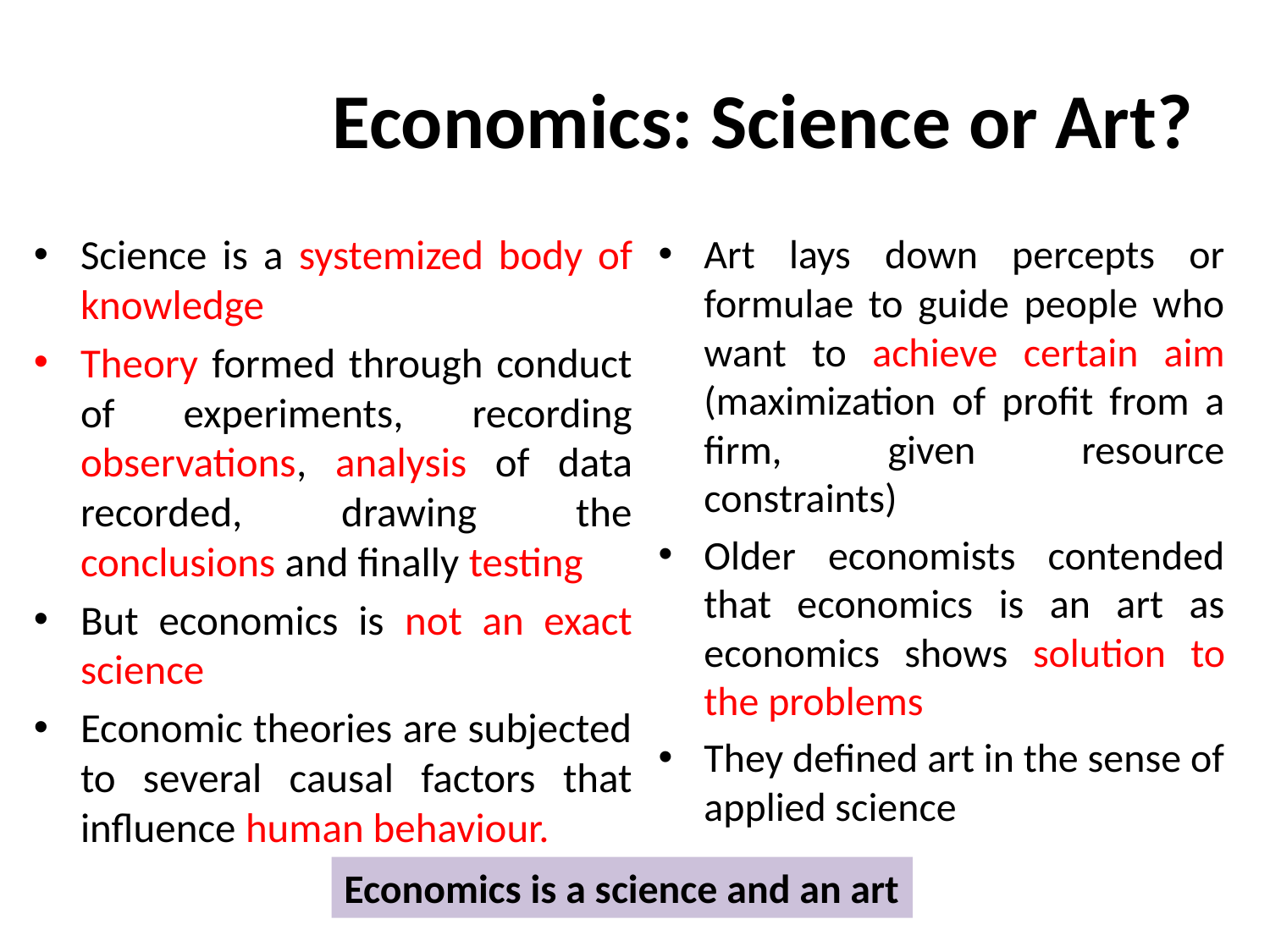

# Economics: Science or Art?
Science is a systemized body of knowledge
Theory formed through conduct of experiments, recording observations, analysis of data recorded, drawing the conclusions and finally testing
But economics is not an exact science
Economic theories are subjected to several causal factors that influence human behaviour.

Art lays down percepts or formulae to guide people who want to achieve certain aim (maximization of profit from a firm, given resource constraints)
Older economists contended that economics is an art as economics shows solution to the problems
They defined art in the sense of applied science

Economics is a science and an art